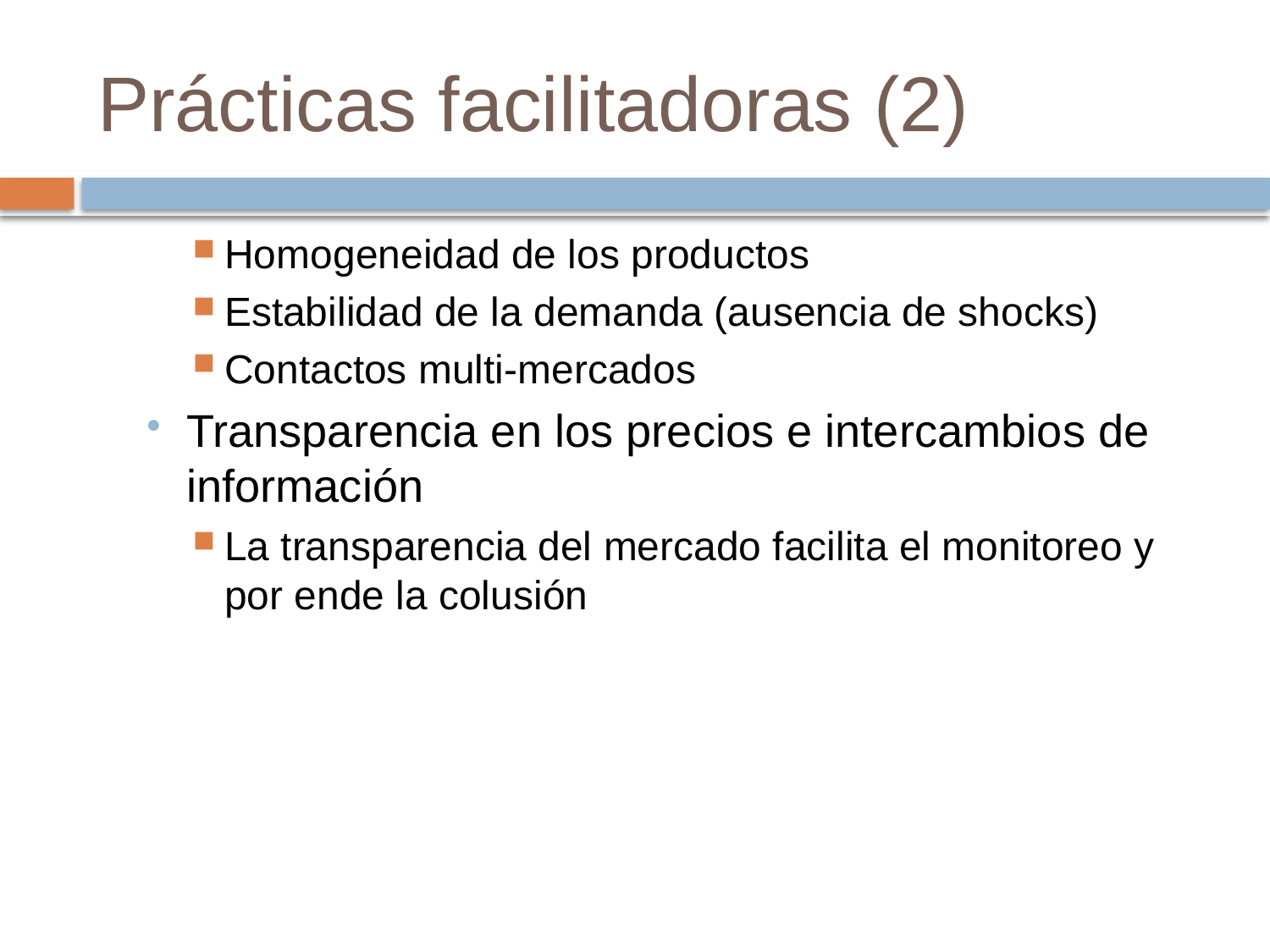

# Prácticas facilitadoras (2)
Homogeneidad de los productos
Estabilidad de la demanda (ausencia de shocks)
Contactos multi-mercados
Transparencia en los precios e intercambios de información
La transparencia del mercado facilita el monitoreo y por ende la colusión